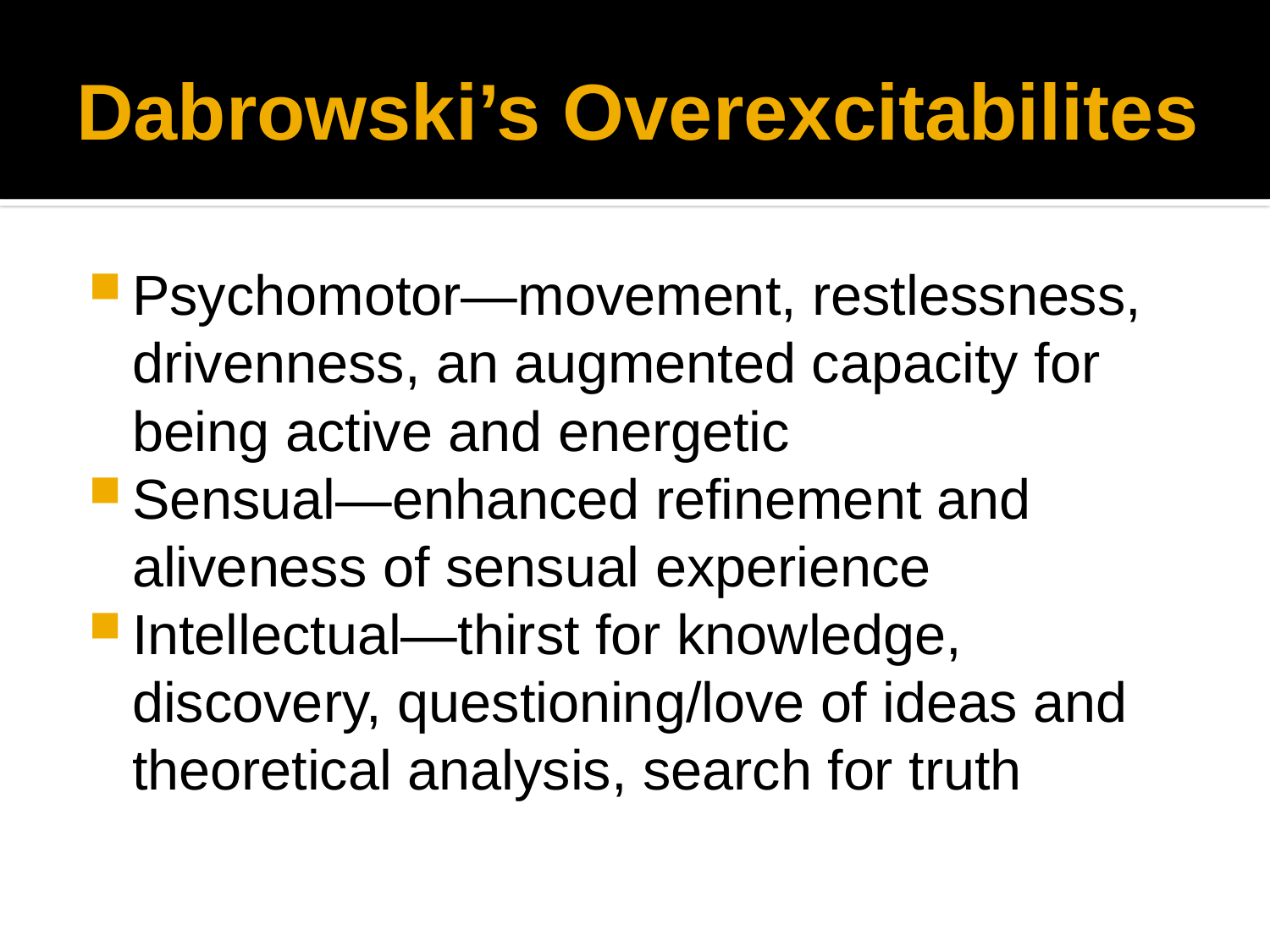

# Dabrowski’s Overexcitabilites
Psychomotor—movement, restlessness, drivenness, an augmented capacity for being active and energetic
Sensual—enhanced refinement and aliveness of sensual experience
Intellectual—thirst for knowledge, discovery, questioning/love of ideas and theoretical analysis, search for truth